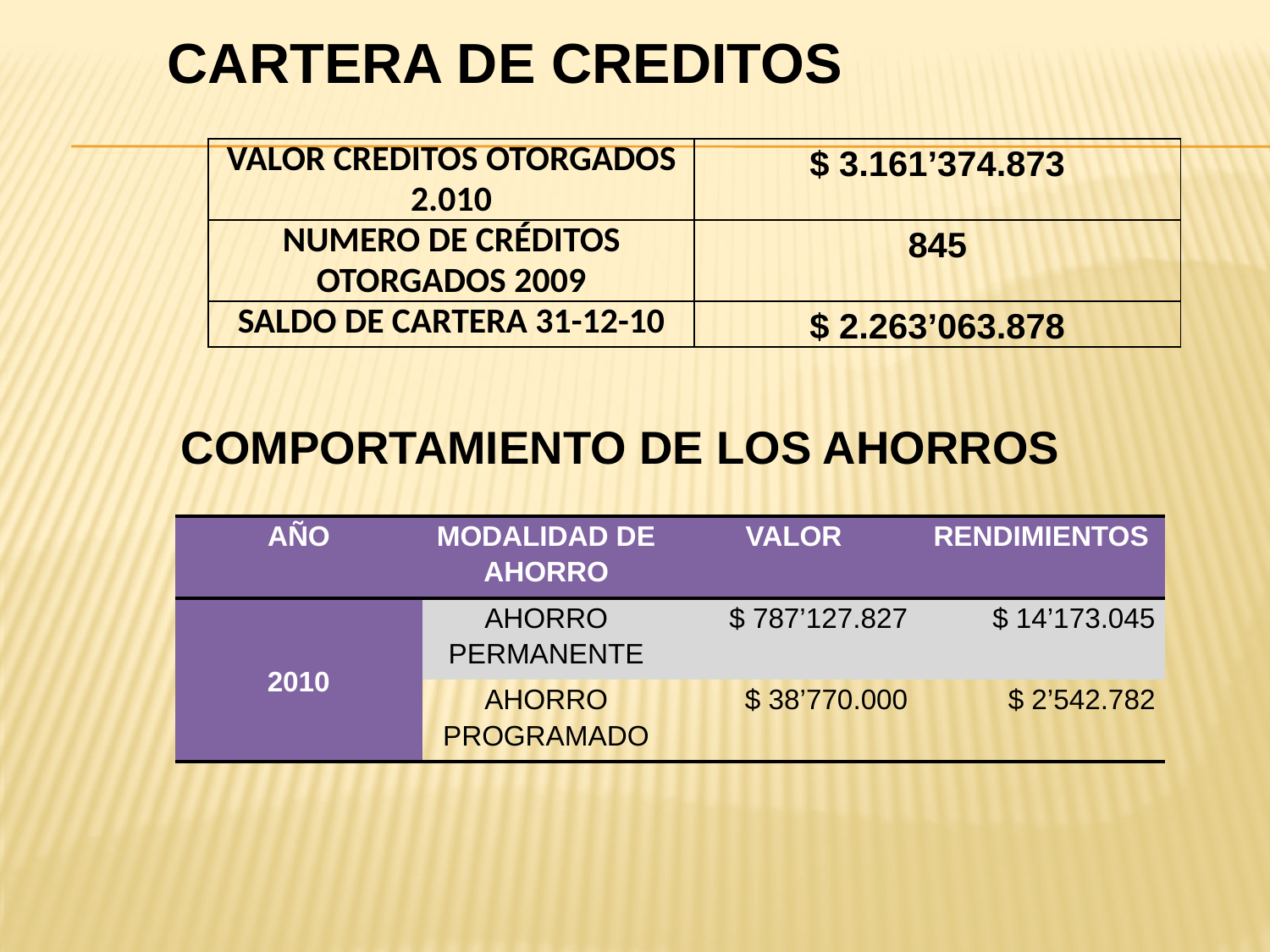

CARTERA DE CREDITOS

| VALOR CREDITOS OTORGADOS 2.010 | $ 3.161’374.873 |
| --- | --- |
| NUMERO DE CRÉDITOS OTORGADOS 2009 | 845 |
| SALDO DE CARTERA 31-12-10 | $ 2.263’063.878 |
COMPORTAMIENTO DE LOS AHORROS

| AÑO | MODALIDAD DE AHORRO | VALOR | RENDIMIENTOS |
| --- | --- | --- | --- |
| 2010 | AHORRO PERMANENTE | $ 787’127.827 | $ 14’173.045 |
|  | AHORRO PROGRAMADO | $ 38’770.000 | $ 2’542.782 |